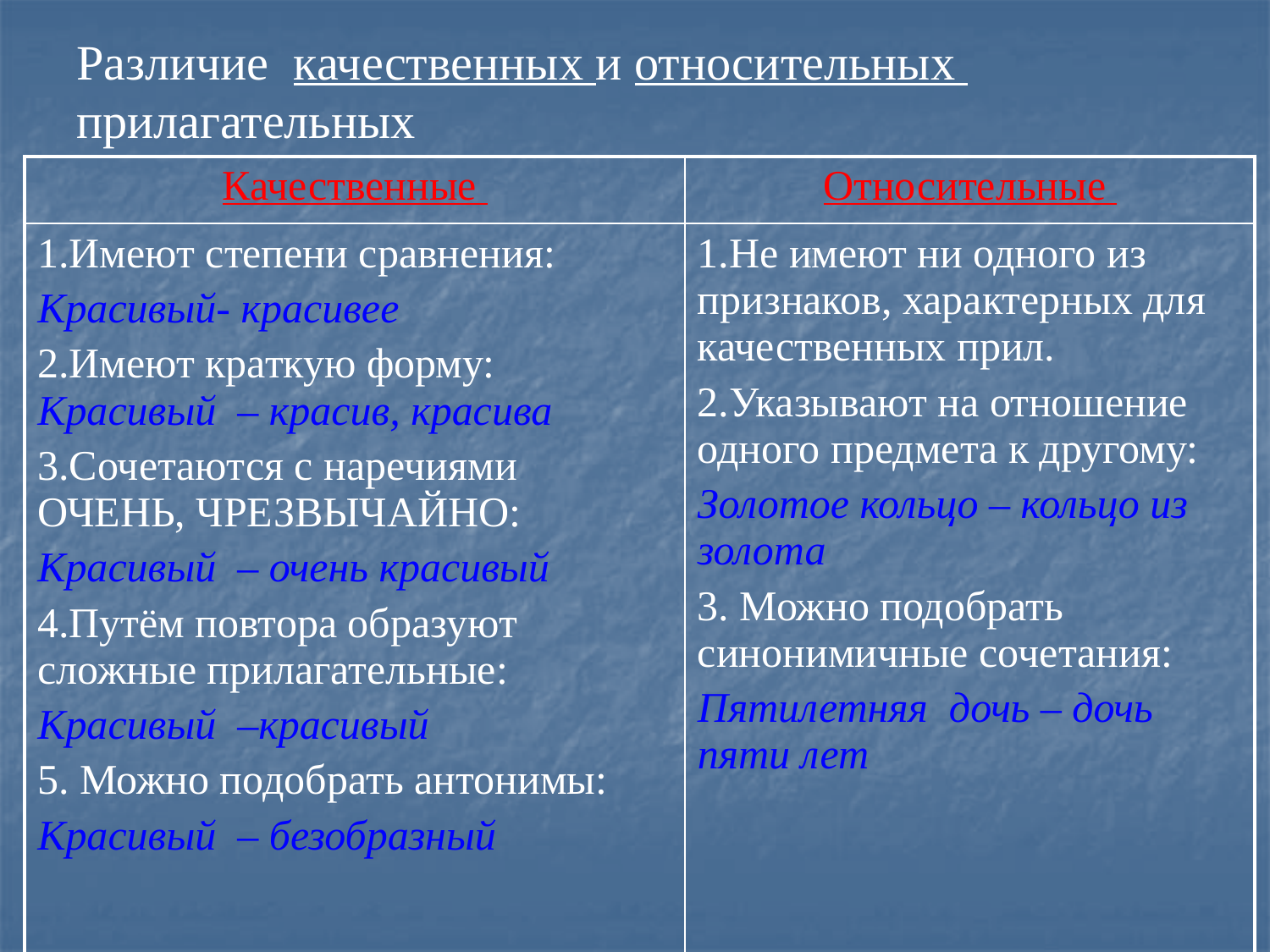

# Различие  качественных и относительных  прилагательных
| Качественные | Относительные |
| --- | --- |
| 1.Имеют степени сравнения: Красивый- красивее 2.Имеют краткую форму: Красивый – красив, красива 3.Сочетаются с наречиями ОЧЕНЬ, ЧРЕЗВЫЧАЙНО: Красивый – очень красивый 4.Путём повтора образуют сложные прилагательные: Красивый –красивый 5. Можно подобрать антонимы: Красивый – безобразный | 1.Не имеют ни одного из признаков, характерных для качественных прил. 2.Указывают на отношение одного предмета к другому: Золотое кольцо – кольцо из золота 3. Можно подобрать синонимичные сочетания: Пятилетняя дочь – дочь пяти лет |